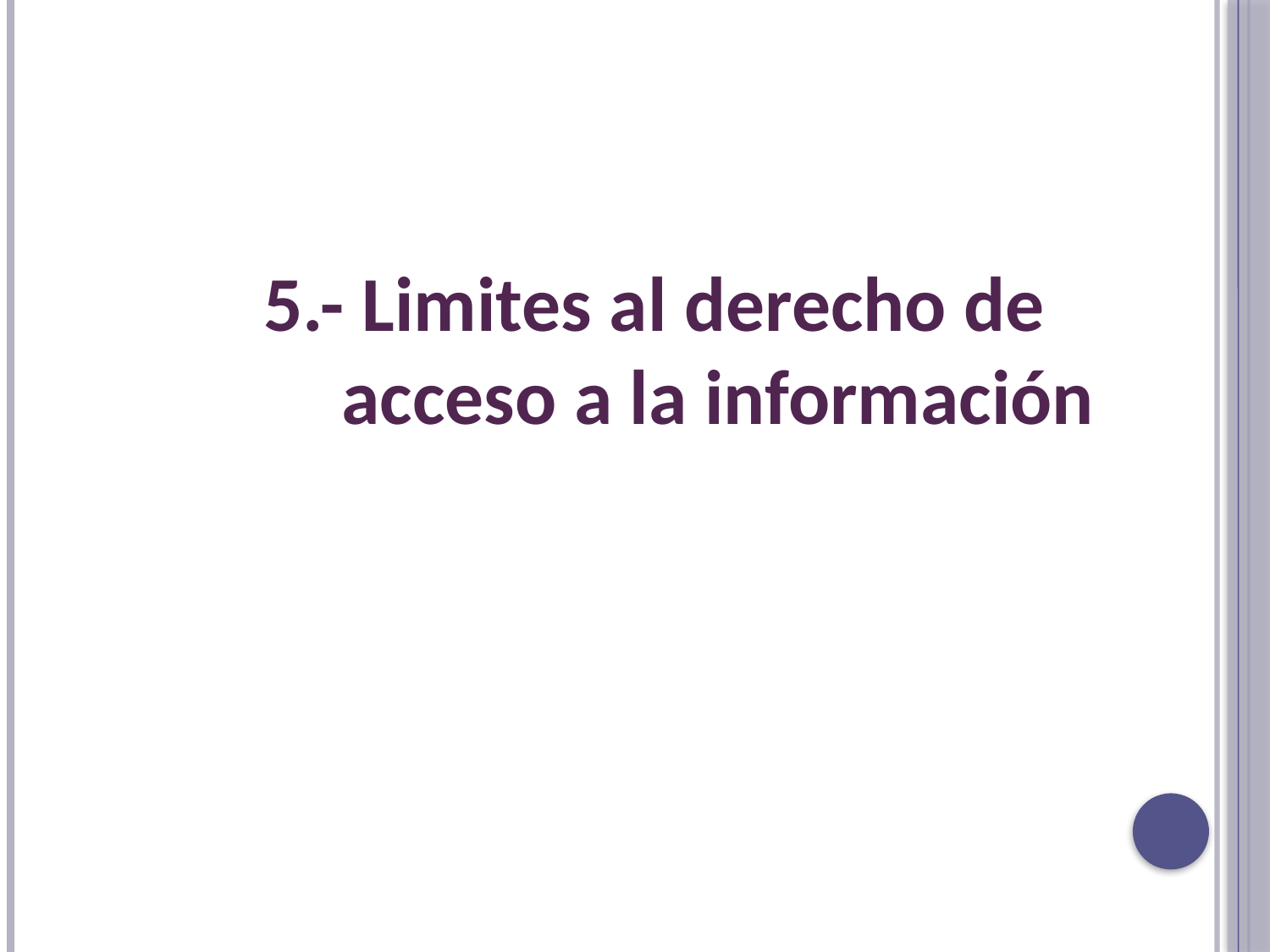

5.- Limites al derecho de acceso a la información